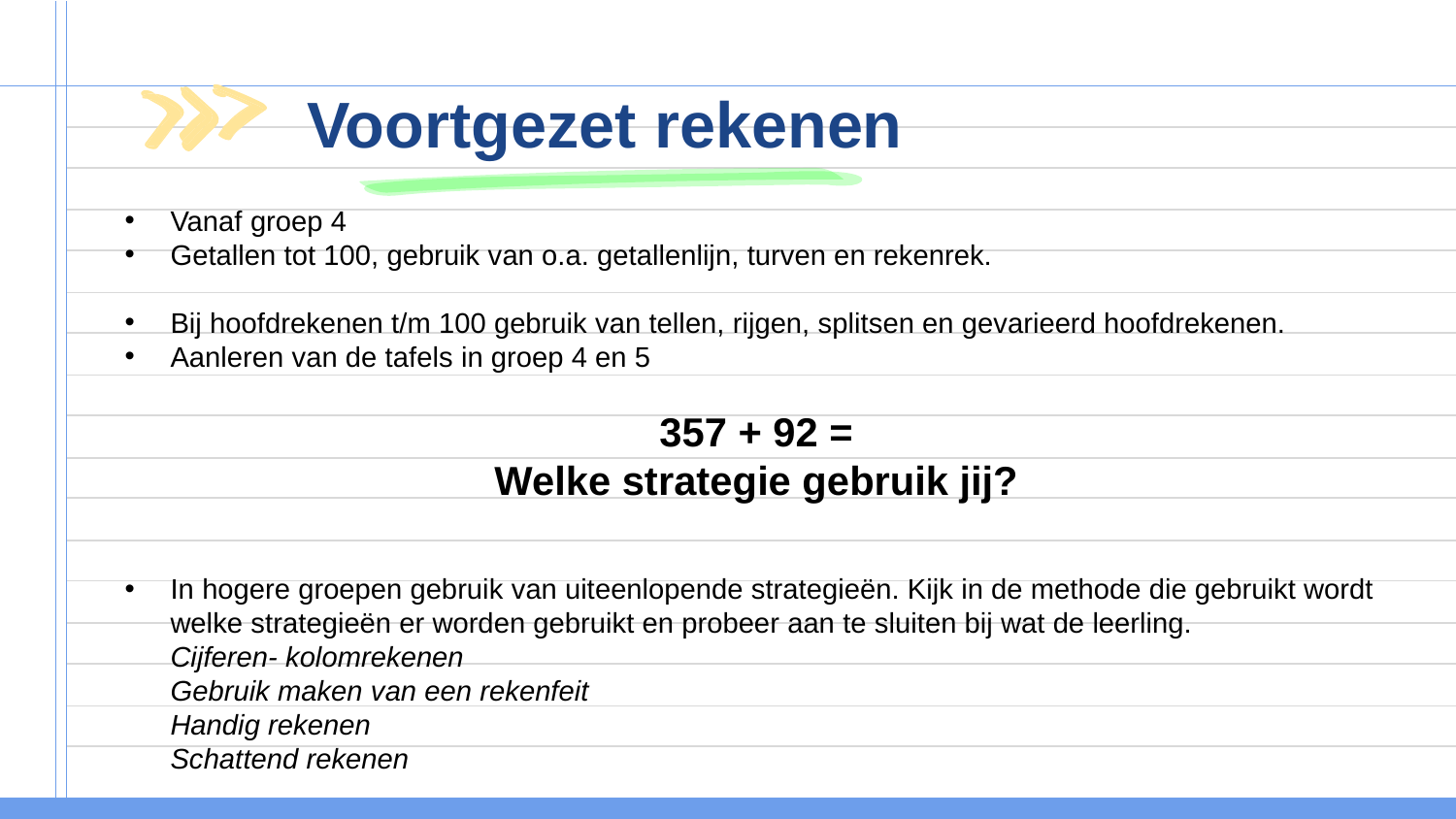

# Voortgezet rekenen

Vanaf groep 4
Getallen tot 100, gebruik van o.a. getallenlijn, turven en rekenrek.

Bij hoofdrekenen t/m 100 gebruik van tellen, rijgen, splitsen en gevarieerd hoofdrekenen.
Aanleren van de tafels in groep 4 en 5

357 + 92 =
Welke strategie gebruik jij?

In hogere groepen gebruik van uiteenlopende strategieën. Kijk in de methode die gebruikt wordt welke strategieën er worden gebruikt en probeer aan te sluiten bij wat de leerling.
Cijferen- kolomrekenen
Gebruik maken van een rekenfeit
Handig rekenen
Schattend rekenen